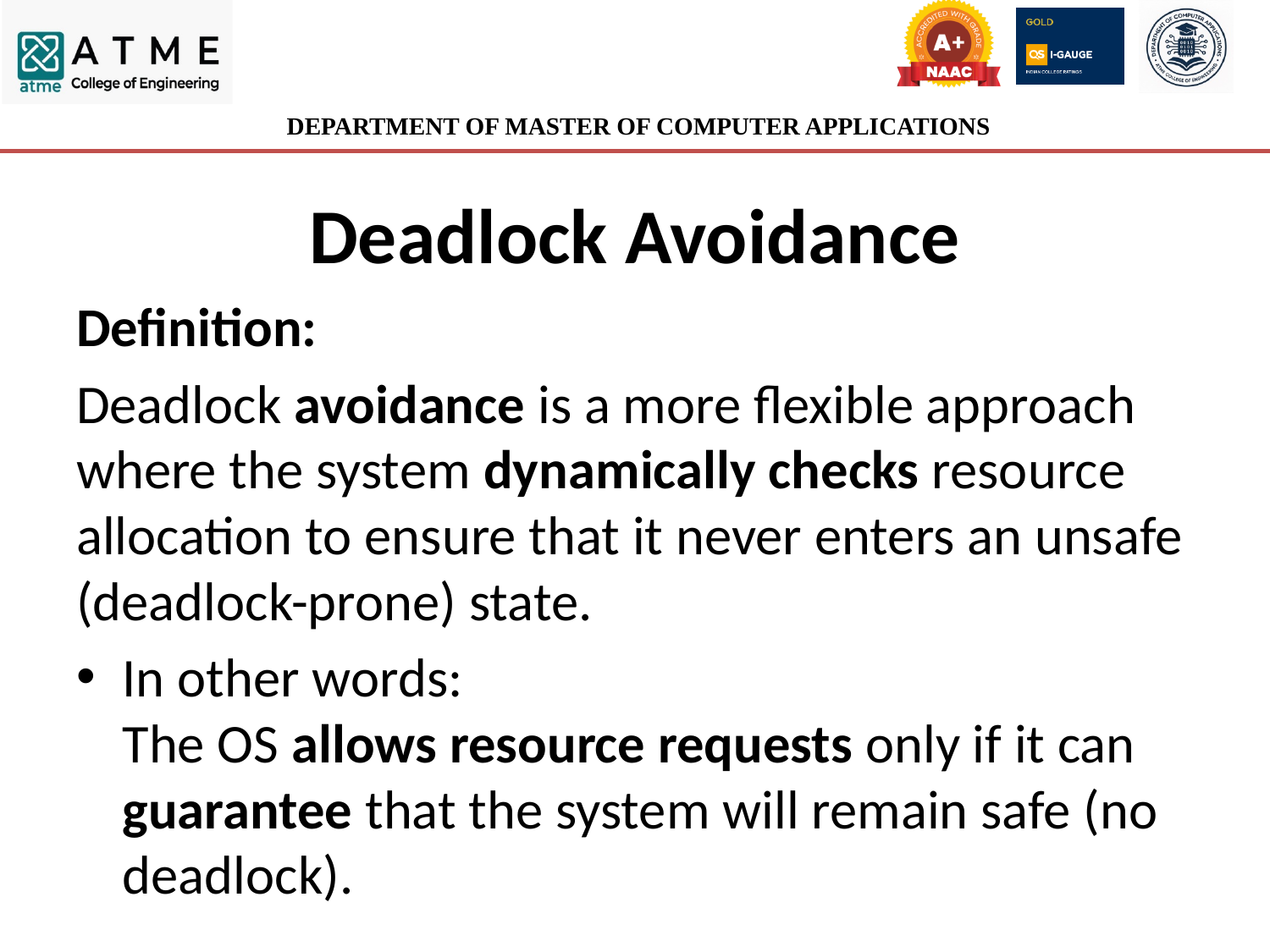

# Deadlock Avoidance
Definition:
Deadlock avoidance is a more flexible approach where the system dynamically checks resource allocation to ensure that it never enters an unsafe (deadlock-prone) state.
In other words:
The OS allows resource requests only if it can guarantee that the system will remain safe (no deadlock).